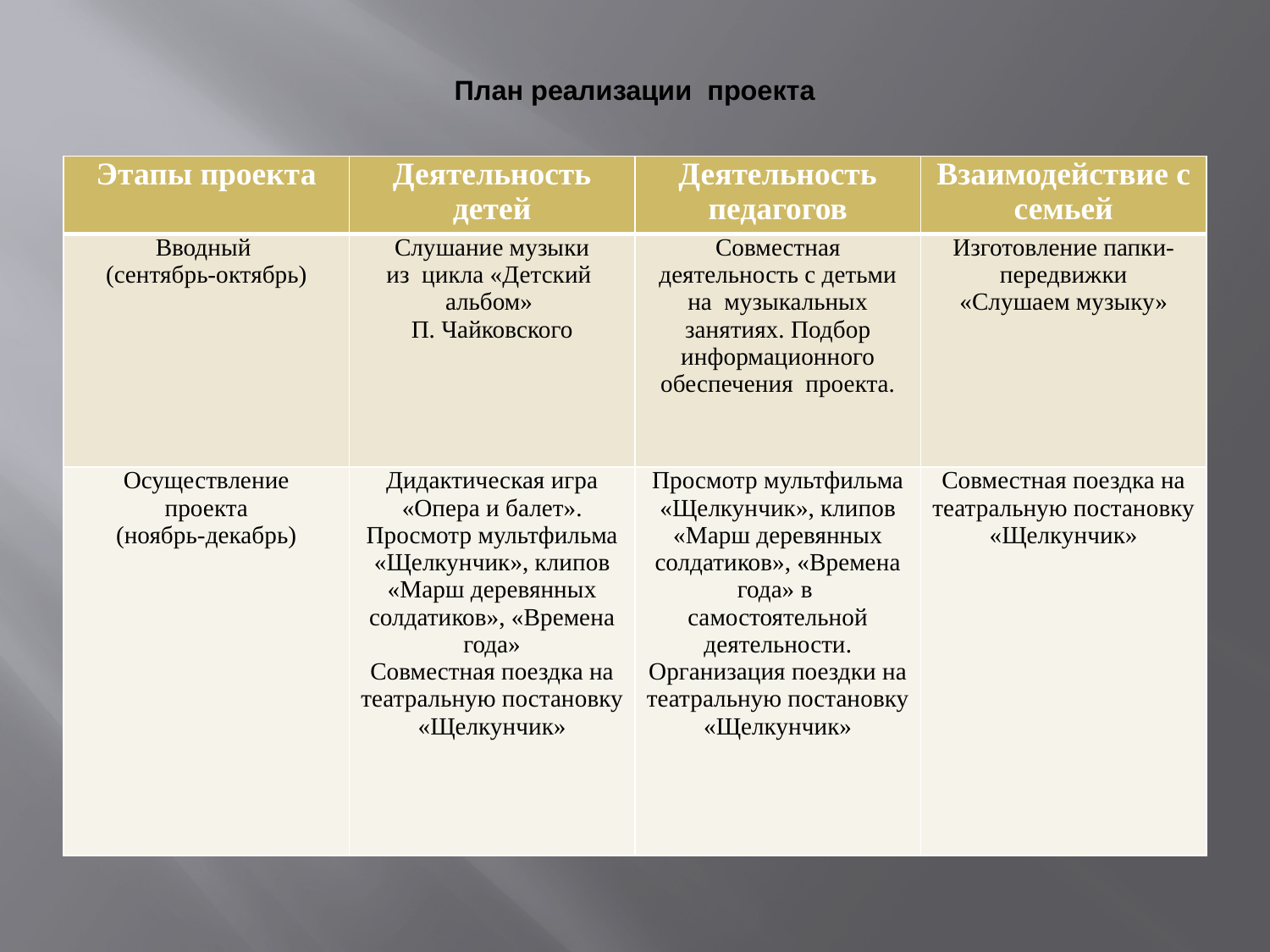

# План реализации  проекта
| Этапы проекта | Деятельность детей | Деятельность педагогов | Взаимодействие с семьей |
| --- | --- | --- | --- |
| Вводный (сентябрь-октябрь) | Слушание музыки из цикла «Детский альбом» П. Чайковского | Совместная деятельность с детьми на музыкальных занятиях. Подбор информационного обеспечения проекта. | Изготовление папки-передвижки «Слушаем музыку» |
| Осуществление проекта (ноябрь-декабрь) | Дидактическая игра «Опера и балет». Просмотр мультфильма «Щелкунчик», клипов «Марш деревянных солдатиков», «Времена года» Совместная поездка на театральную постановку «Щелкунчик» | Просмотр мультфильма «Щелкунчик», клипов «Марш деревянных солдатиков», «Времена года» в самостоятельной деятельности. Организация поездки на театральную постановку «Щелкунчик» | Совместная поездка на театральную постановку «Щелкунчик» |